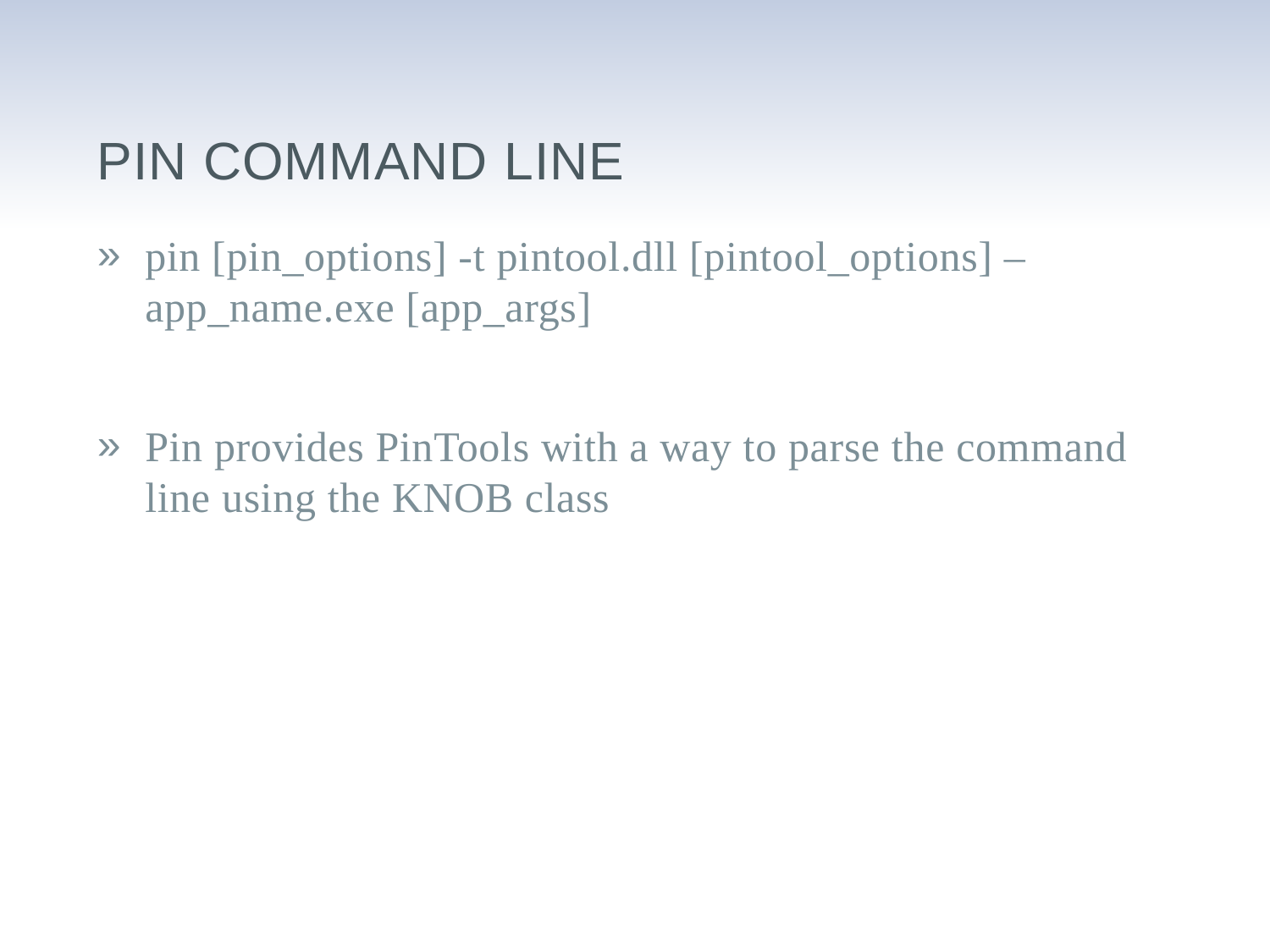

# PIN Command line
pin [pin_options] -t pintool.dll [pintool_options] – app_name.exe [app_args]

Pin provides PinTools with a way to parse the command line using the KNOB class